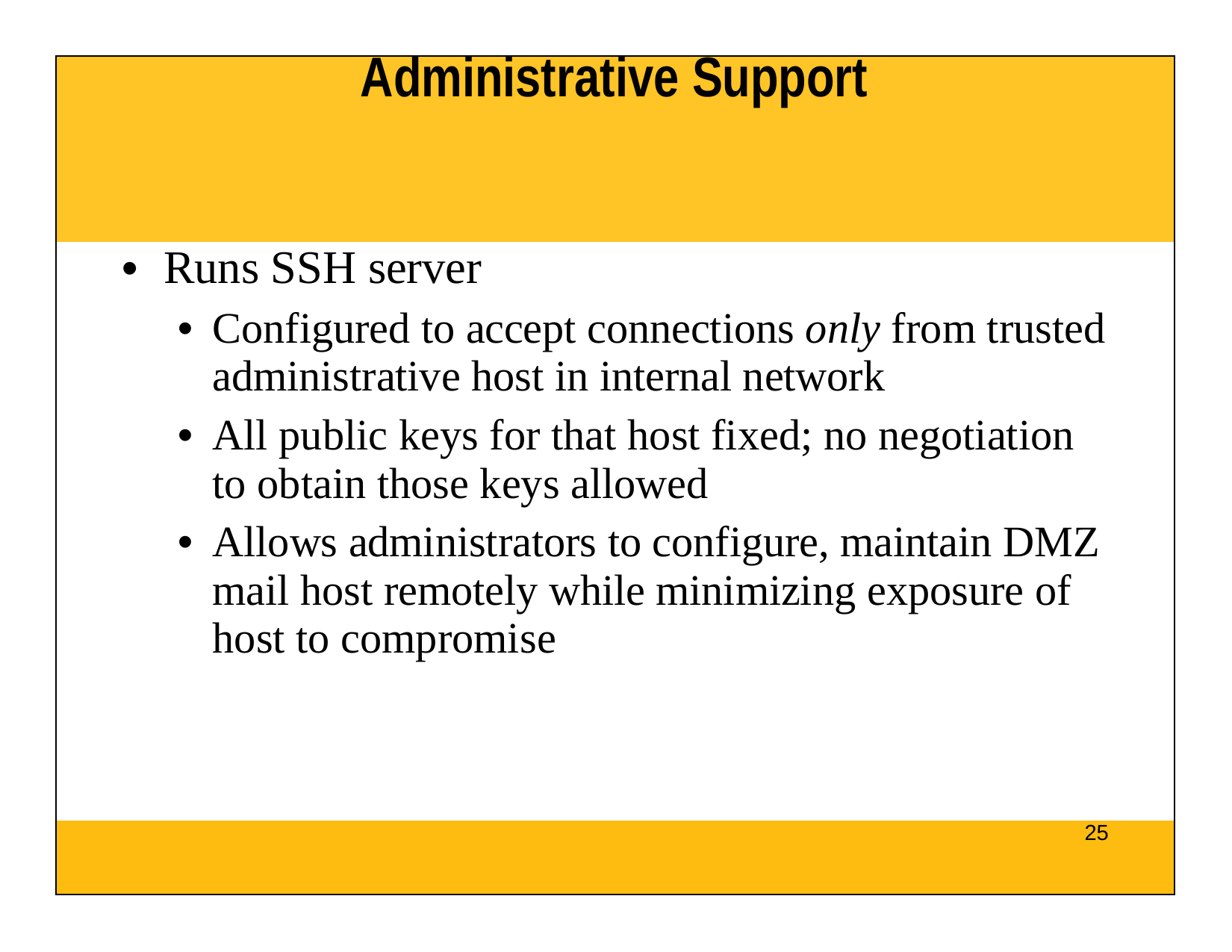

| Administrative Support |
| --- |
| Runs SSH server Configured to accept connections only from trusted administrative host in internal network All public keys for that host fixed; no negotiation to obtain those keys allowed Allows administrators to configure, maintain DMZ mail host remotely while minimizing exposure of host to compromise |
| 25 |